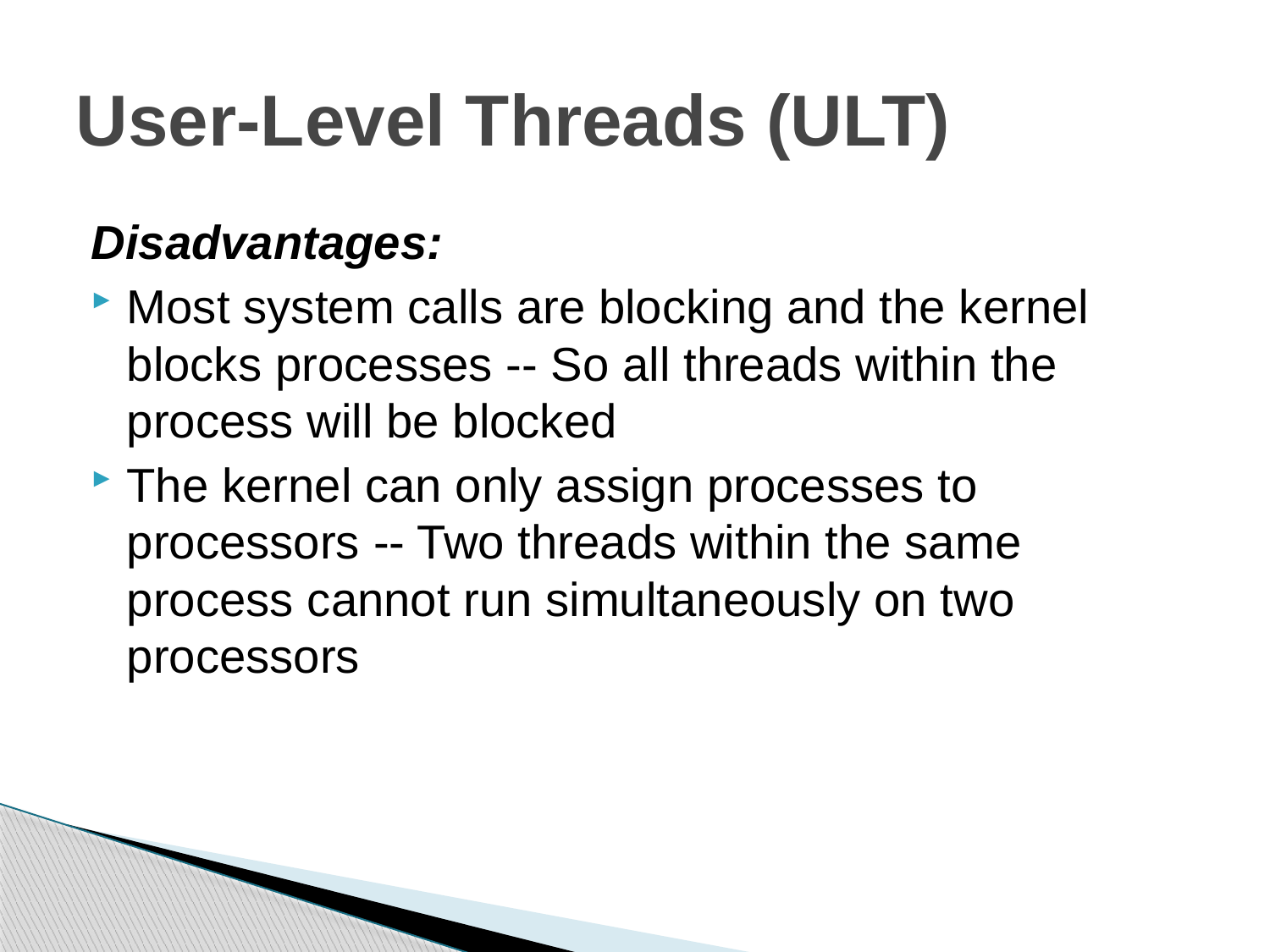

# User-Level Threads (ULT)
Disadvantages:
Most system calls are blocking and the kernel blocks processes -- So all threads within the process will be blocked
The kernel can only assign processes to processors -- Two threads within the same process cannot run simultaneously on two processors